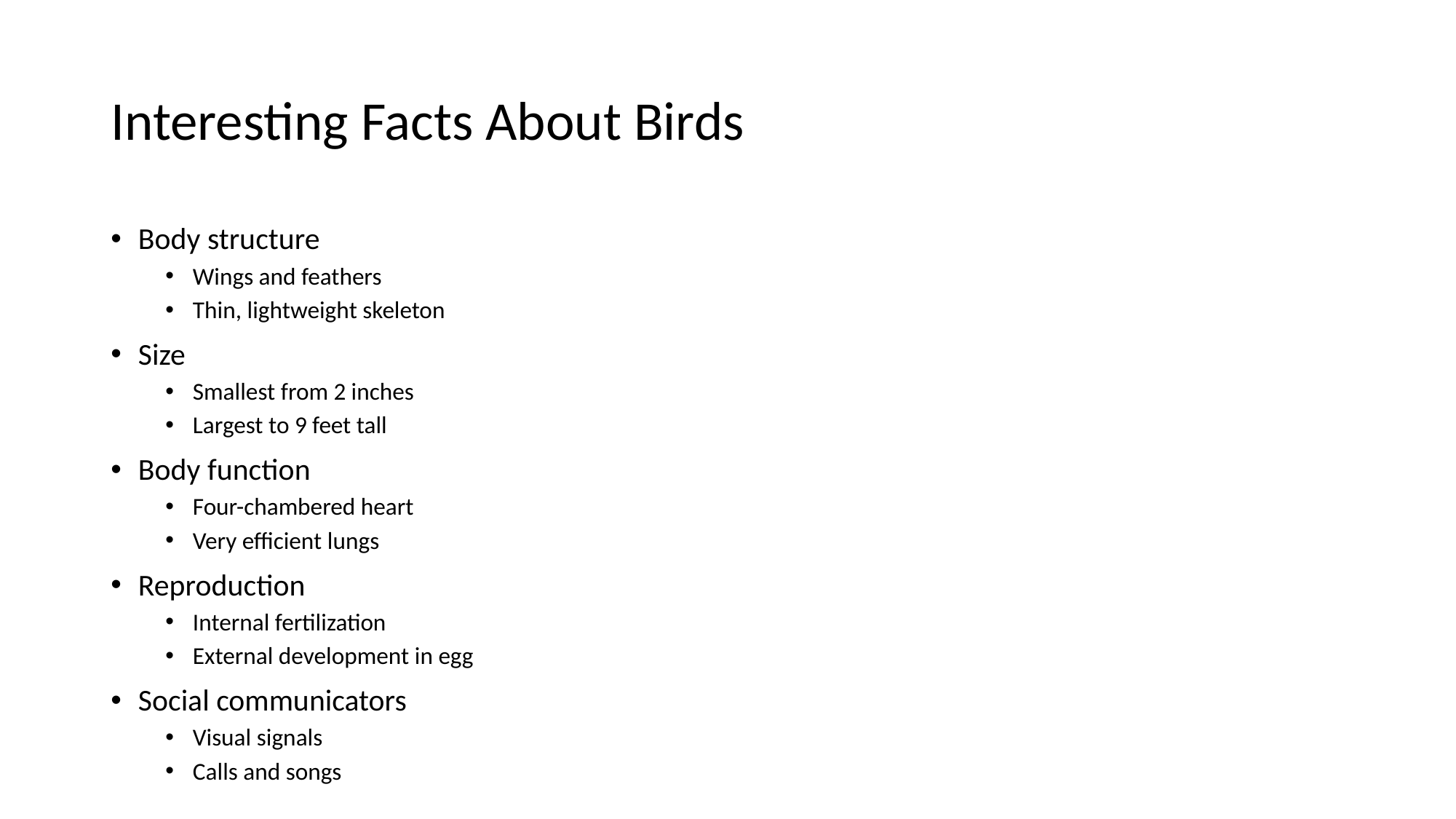

# Interesting Facts About Birds
Body structure
Wings and feathers
Thin, lightweight skeleton
Size
Smallest from 2 inches
Largest to 9 feet tall
Body function
Four-chambered heart
Very efficient lungs
Reproduction
Internal fertilization
External development in egg
Social communicators
Visual signals
Calls and songs